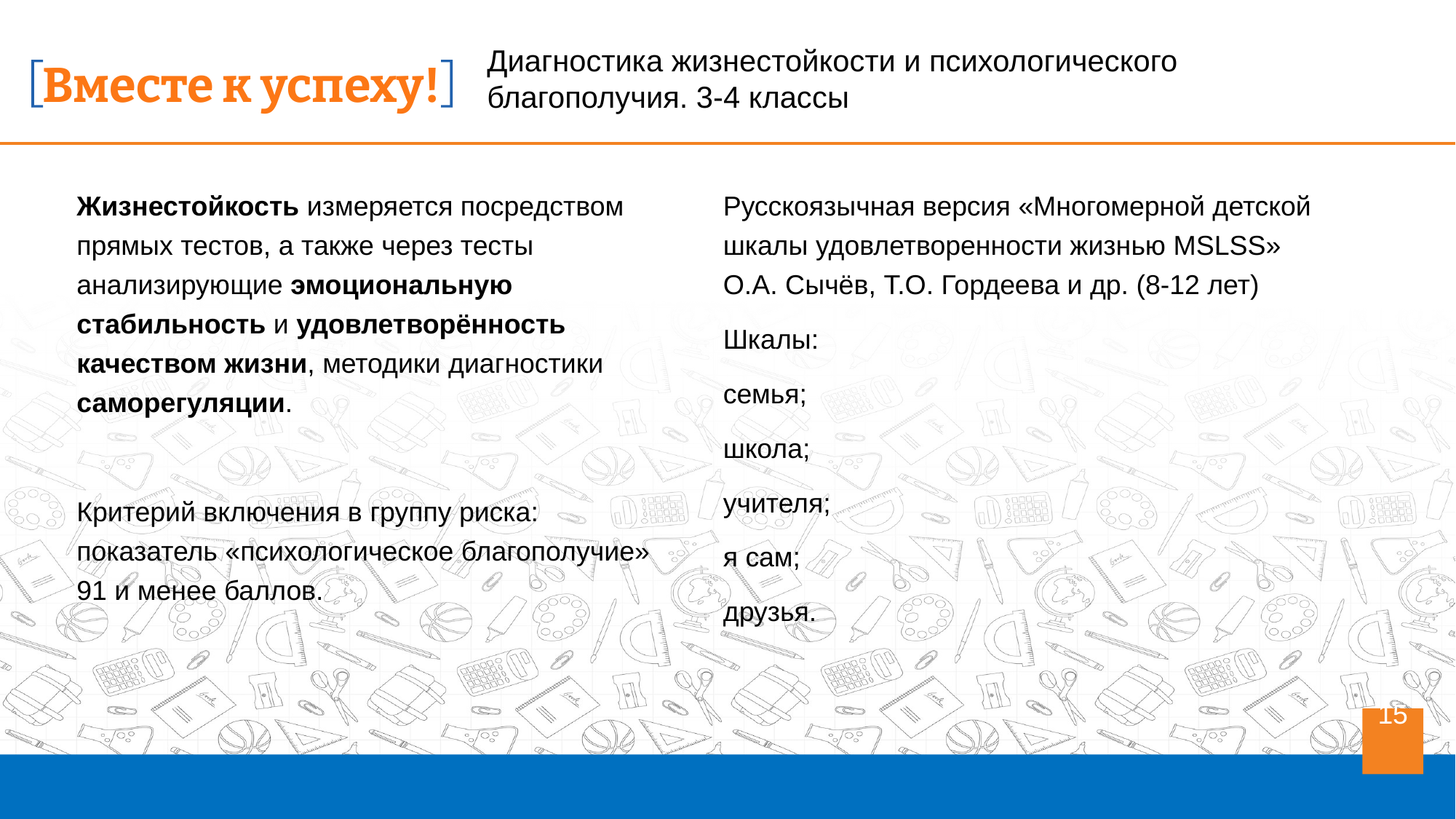

Диагностика жизнестойкости и психологического благополучия. 3-4 классы
Жизнестойкость измеряется посредством прямых тестов, а также через тесты анализирующие эмоциональную стабильность и удовлетворённость качеством жизни, методики диагностики саморегуляции.

Критерий включения в группу риска: показатель «психологическое благополучие» 91 и менее баллов.

Русскоязычная версия «Многомерной детской шкалы удовлетворенности жизнью MSLSS» О.А. Сычёв, Т.О. Гордеева и др. (8-12 лет)
Шкалы:
семья;
школа;
учителя;
я сам;
друзья.